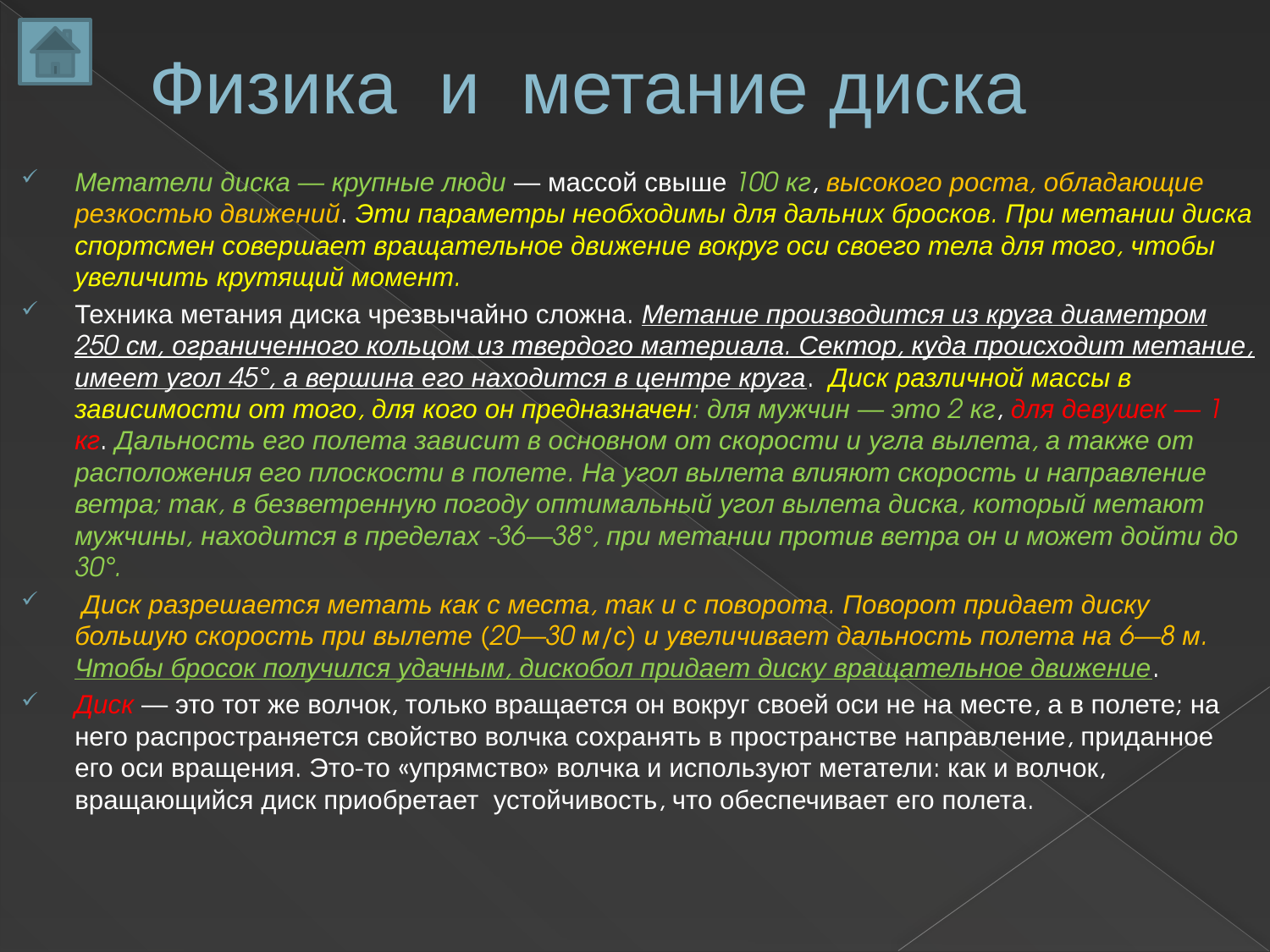

# Физика  и  метание диска

Метатели диска — крупные люди — массой свыше 100 кг, высокого роста, обладающие резкостью движений. Эти параметры необходимы для дальних бросков. При метании диска спортсмен совершает вращательное движение вокруг оси своего тела для того, чтобы увеличить крутящий момент.
Техника метания диска чрезвычайно сложна. Метание производится из круга диаметром 250 см, ограниченного кольцом из твердого материала. Сектор, куда происходит метание, имеет угол 45°, а вершина его находится в центре круга.  Диск различной массы в зависимости от того, для кого он предназначен: для мужчин — это 2 кг, для девушек — 1 кг. Дальность его полета зависит в основном от скорости и угла вылета, а также от расположения его плоскости в полете. На угол вылета влияют скорость и направление ветра; так, в безветренную погоду оптимальный угол вылета диска, который метают мужчины, находится в пределах -36—38°, при метании против ветра он и может дойти до 30°.
 Диск разрешается метать как с места, так и с поворота. Поворот придает диску большую скорость при вылете (20—30 м/с) и увеличивает дальность полета на 6—8 м. Чтобы бросок получился удачным, дискобол придает диску вращательное движение.
Диск — это тот же волчок, только вращается он вокруг своей оси не на месте, а в полете; на него распространяется свойство волчка сохранять в пространстве направление, приданное его оси вращения. Это-то «упрямство» волчка и используют метатели: как и волчок, вращающийся диск приобретает  устойчивость, что обеспечивает его полета.